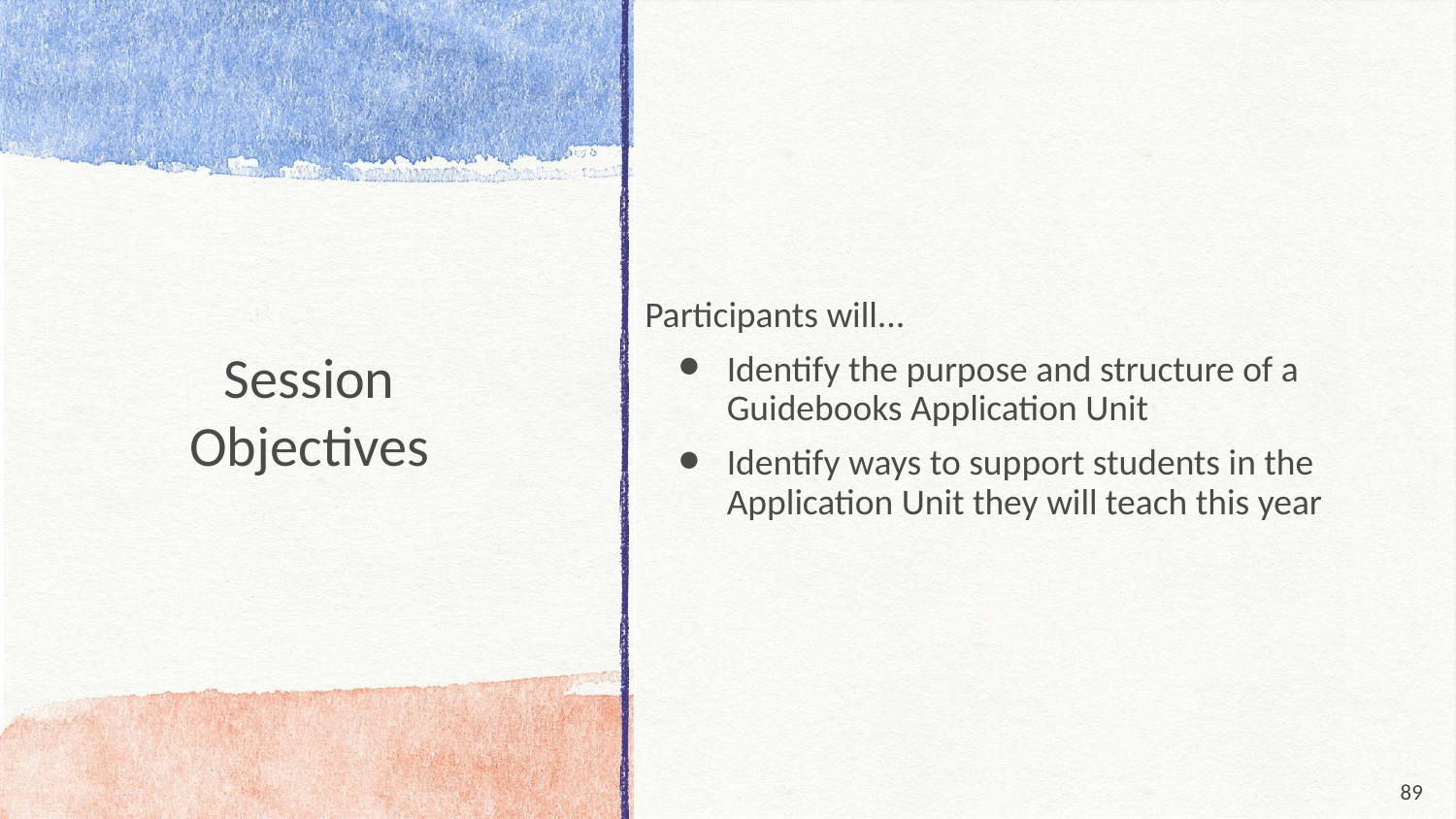

Participants will...
Identify the purpose and structure of a Guidebooks Application Unit
Identify ways to support students in the Application Unit they will teach this year
# Session
Objectives